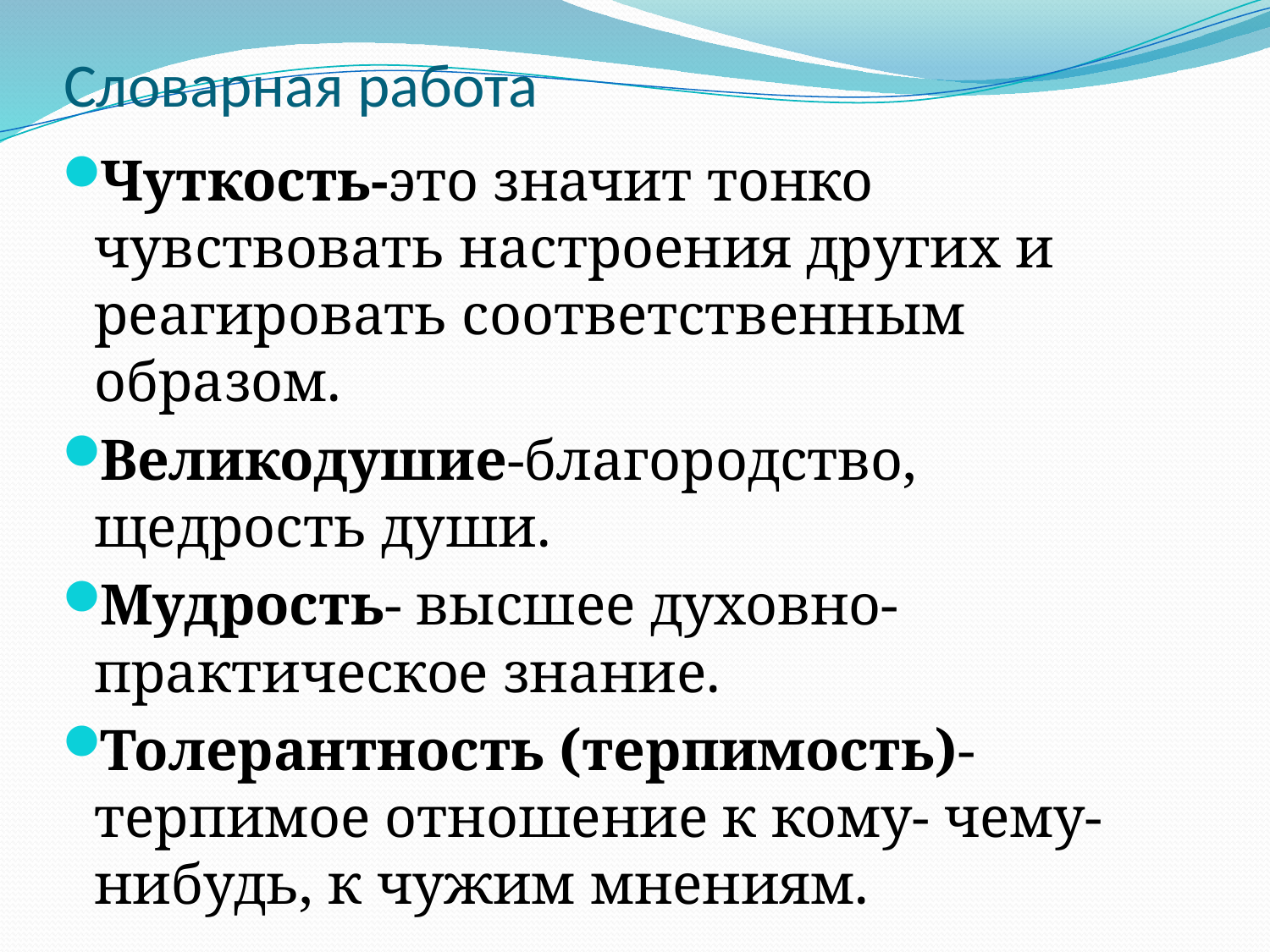

# Словарная работа
Чуткость-это значит тонко чувствовать настроения других и реагировать соответственным образом.
Великодушие-благородство, щедрость души.
Мудрость- высшее духовно-практическое знание.
Толерантность (терпимость)- терпимое отношение к кому- чему- нибудь, к чужим мнениям.